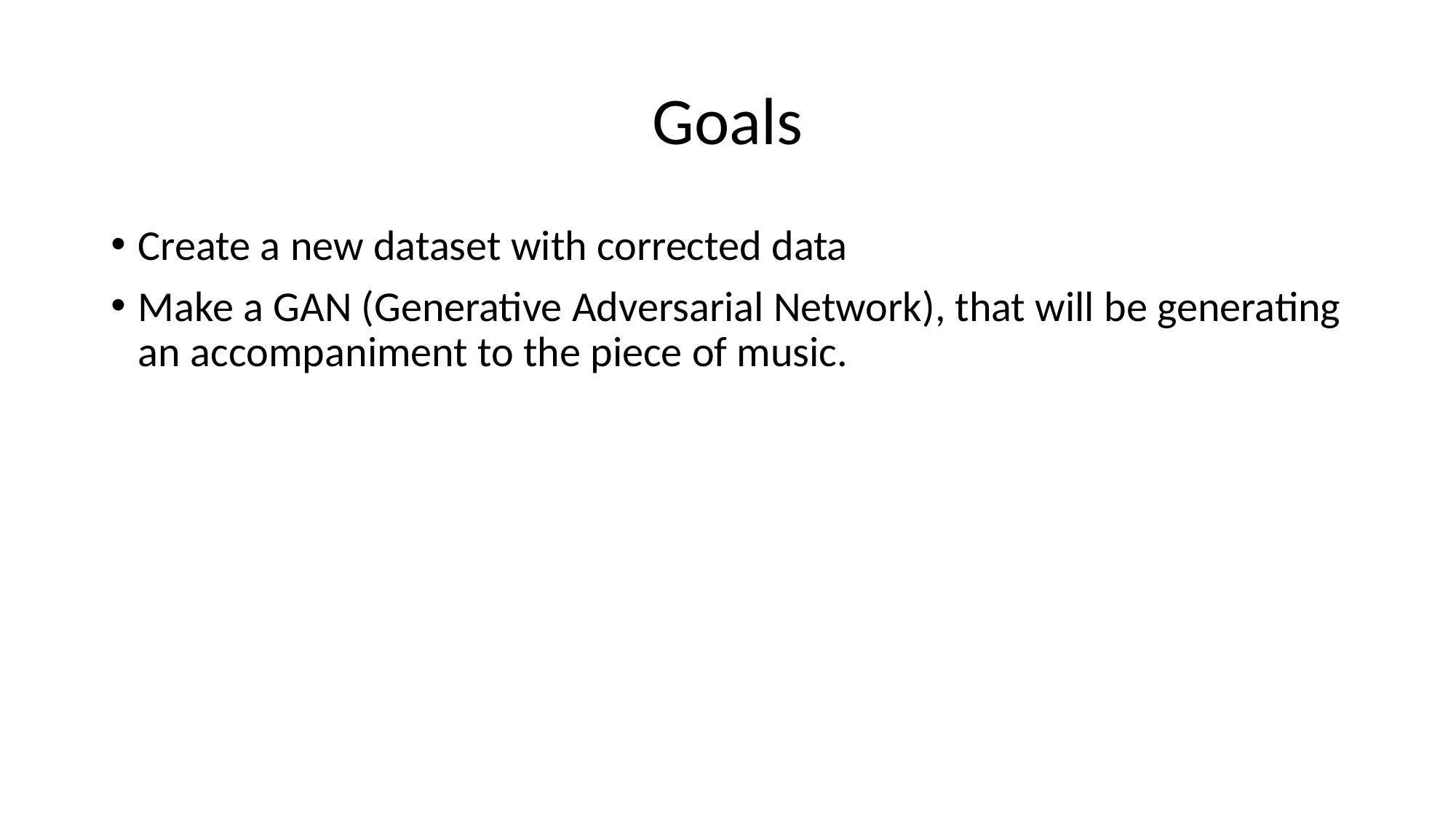

# Goals
Create a new dataset with corrected data
Make a GAN (Generative Adversarial Network), that will be generating an accompaniment to the piece of music.